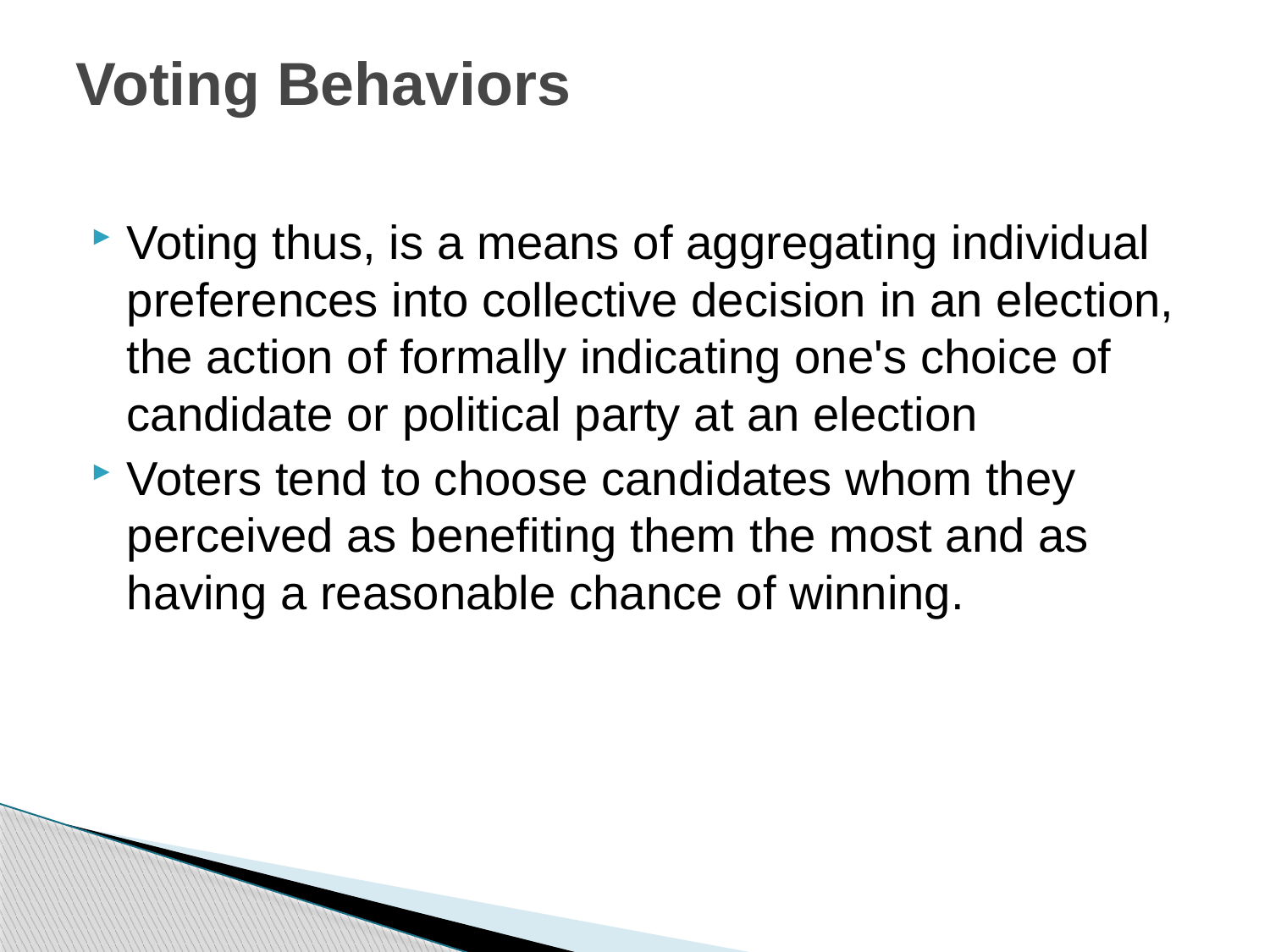

# Voting Behaviors
Voting thus, is a means of aggregating individual preferences into collective decision in an election, the action of formally indicating one's choice of candidate or political party at an election
Voters tend to choose candidates whom they perceived as benefiting them the most and as having a reasonable chance of winning.